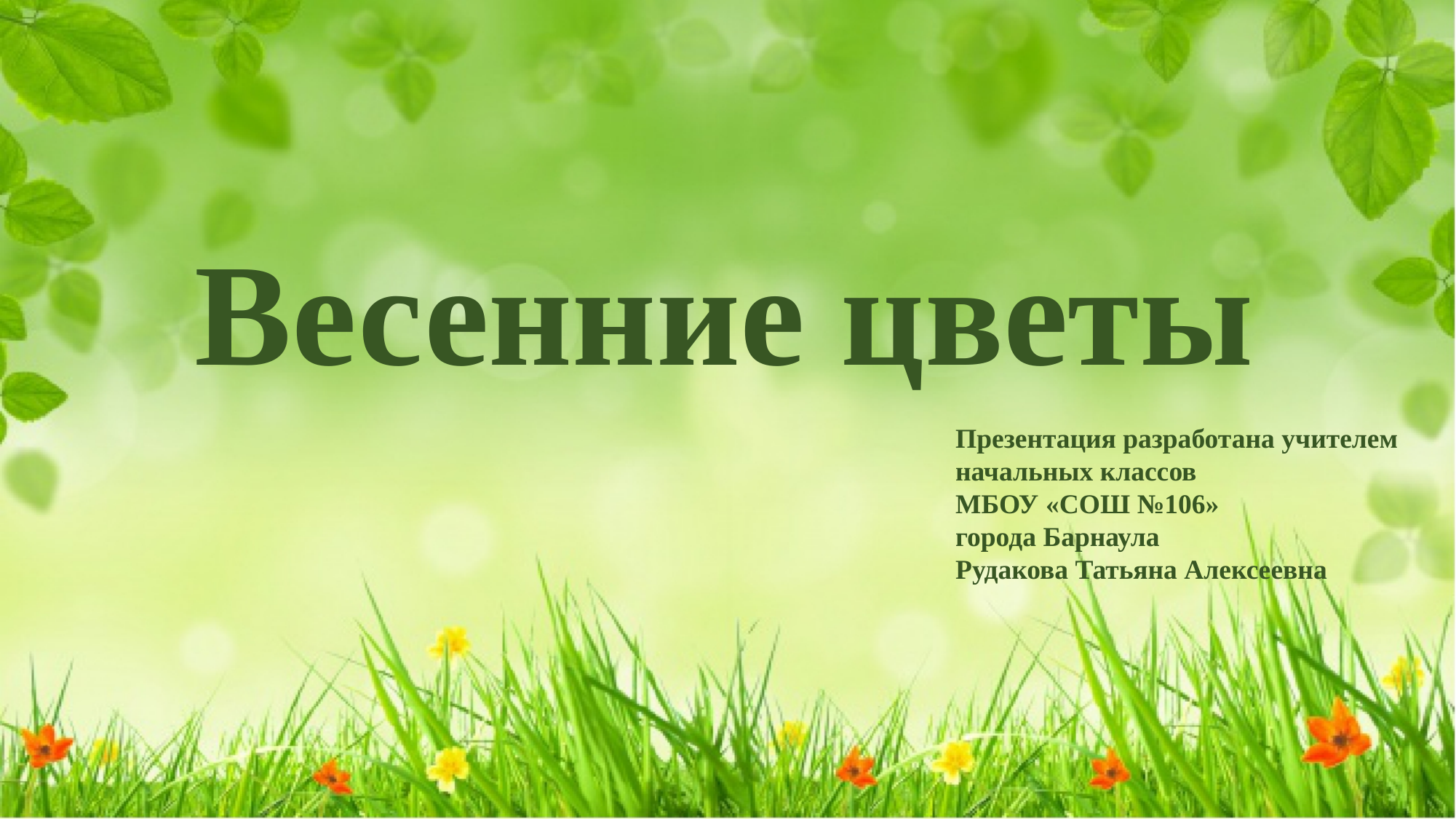

Весенние цветы
Презентация разработана учителем
начальных классов
МБОУ «СОШ №106»
города Барнаула
Рудакова Татьяна Алексеевна